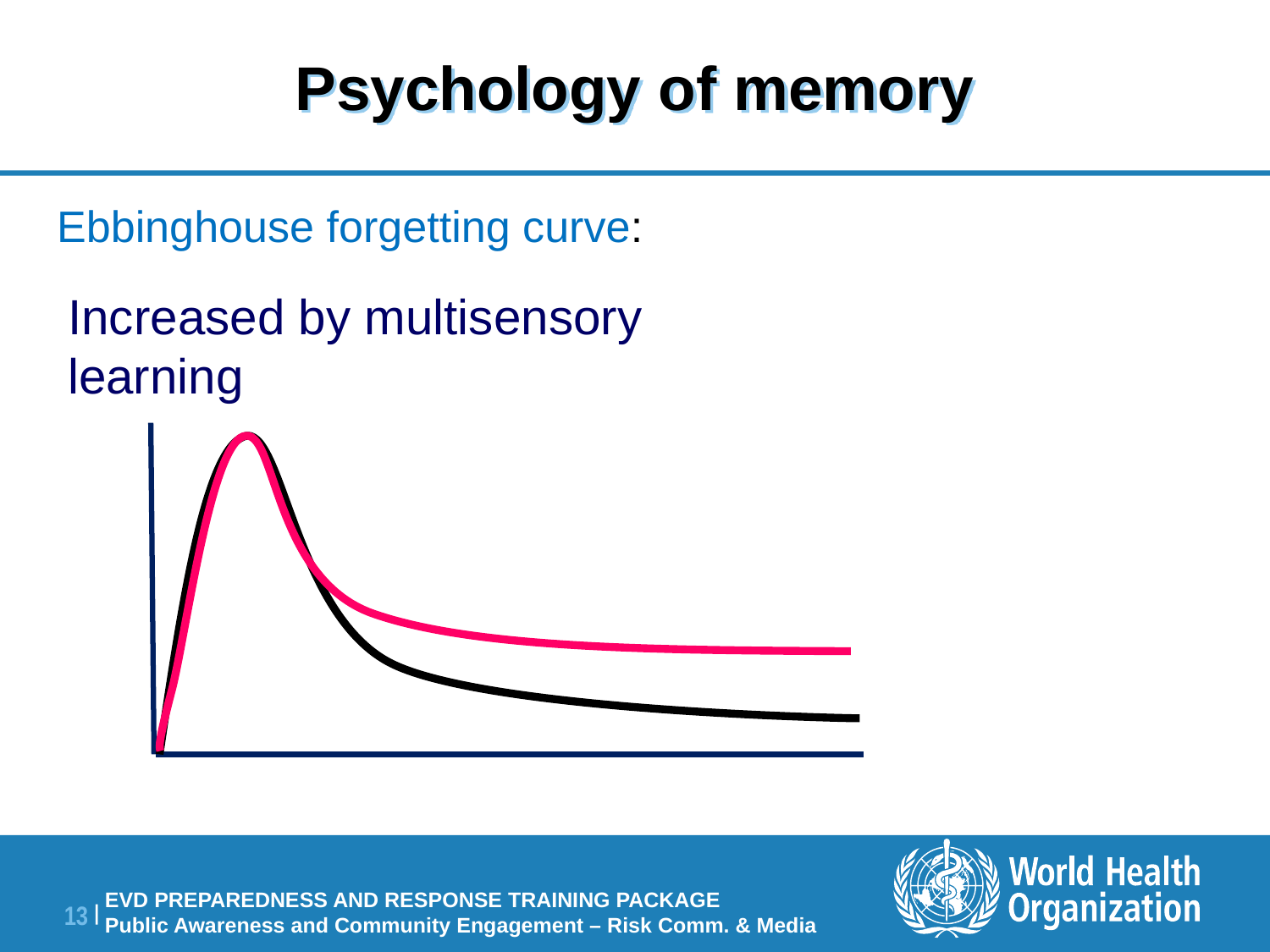

# Psychology of memory
Ebbinghouse forgetting curve:
Increased by multisensory learning